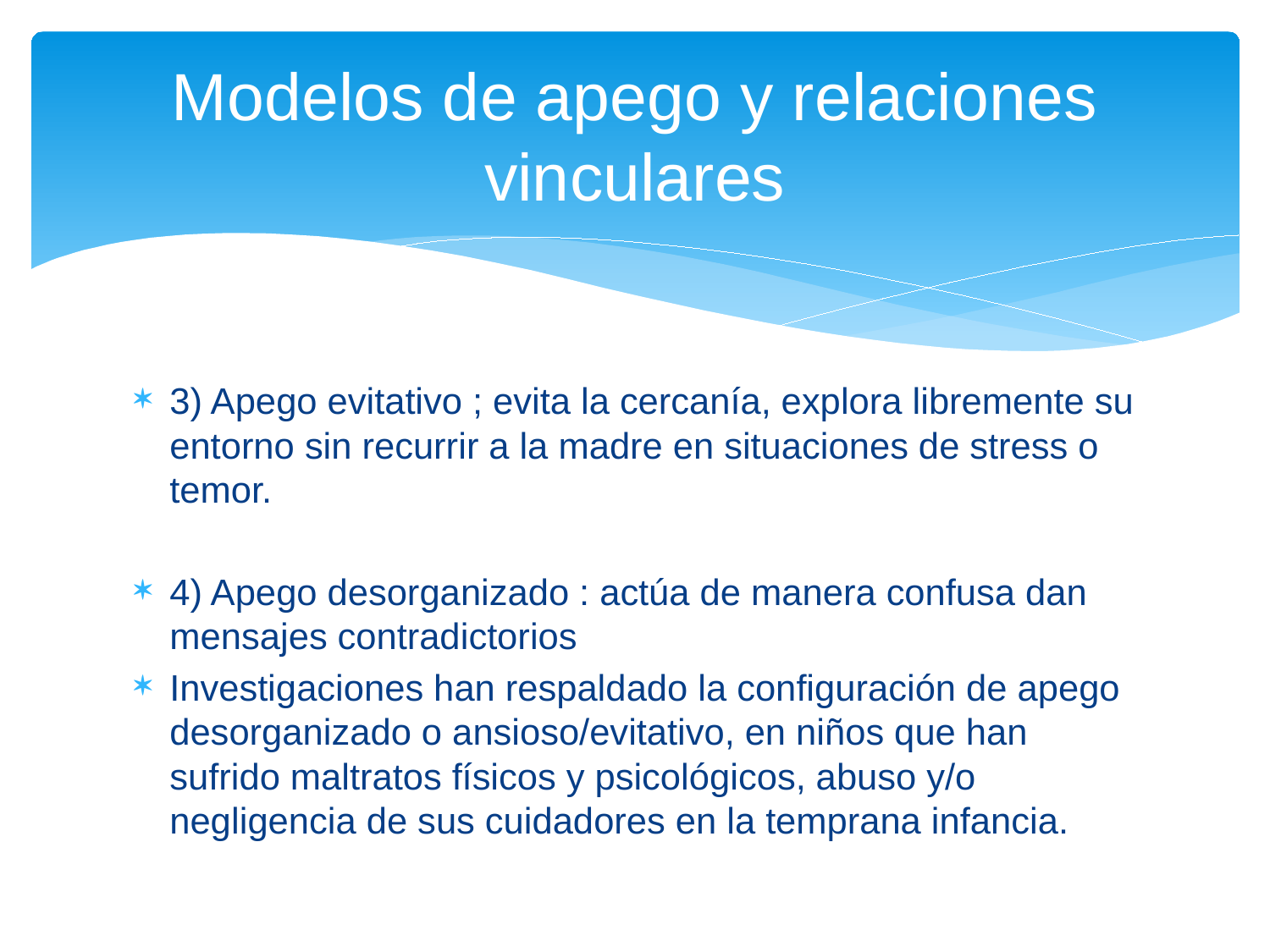

# Modelos de apego y relaciones vinculares
3) Apego evitativo ; evita la cercanía, explora libremente su entorno sin recurrir a la madre en situaciones de stress o temor.

4) Apego desorganizado : actúa de manera confusa dan mensajes contradictorios
Investigaciones han respaldado la configuración de apego desorganizado o ansioso/evitativo, en niños que han sufrido maltratos físicos y psicológicos, abuso y/o negligencia de sus cuidadores en la temprana infancia.